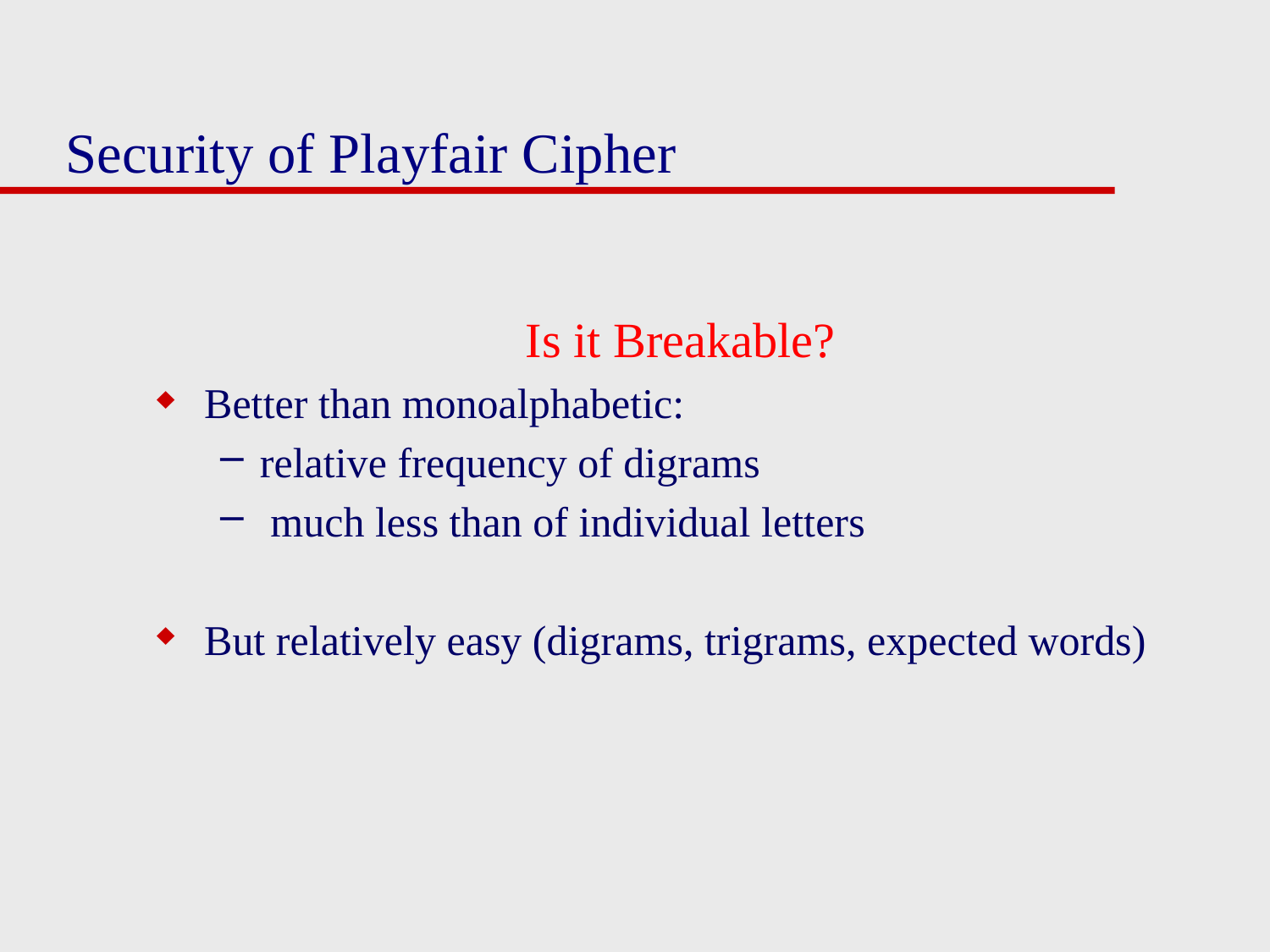

# Security of Playfair Cipher

Is it Breakable?
Better than monoalphabetic:
relative frequency of digrams
 much less than of individual letters

But relatively easy (digrams, trigrams, expected words)